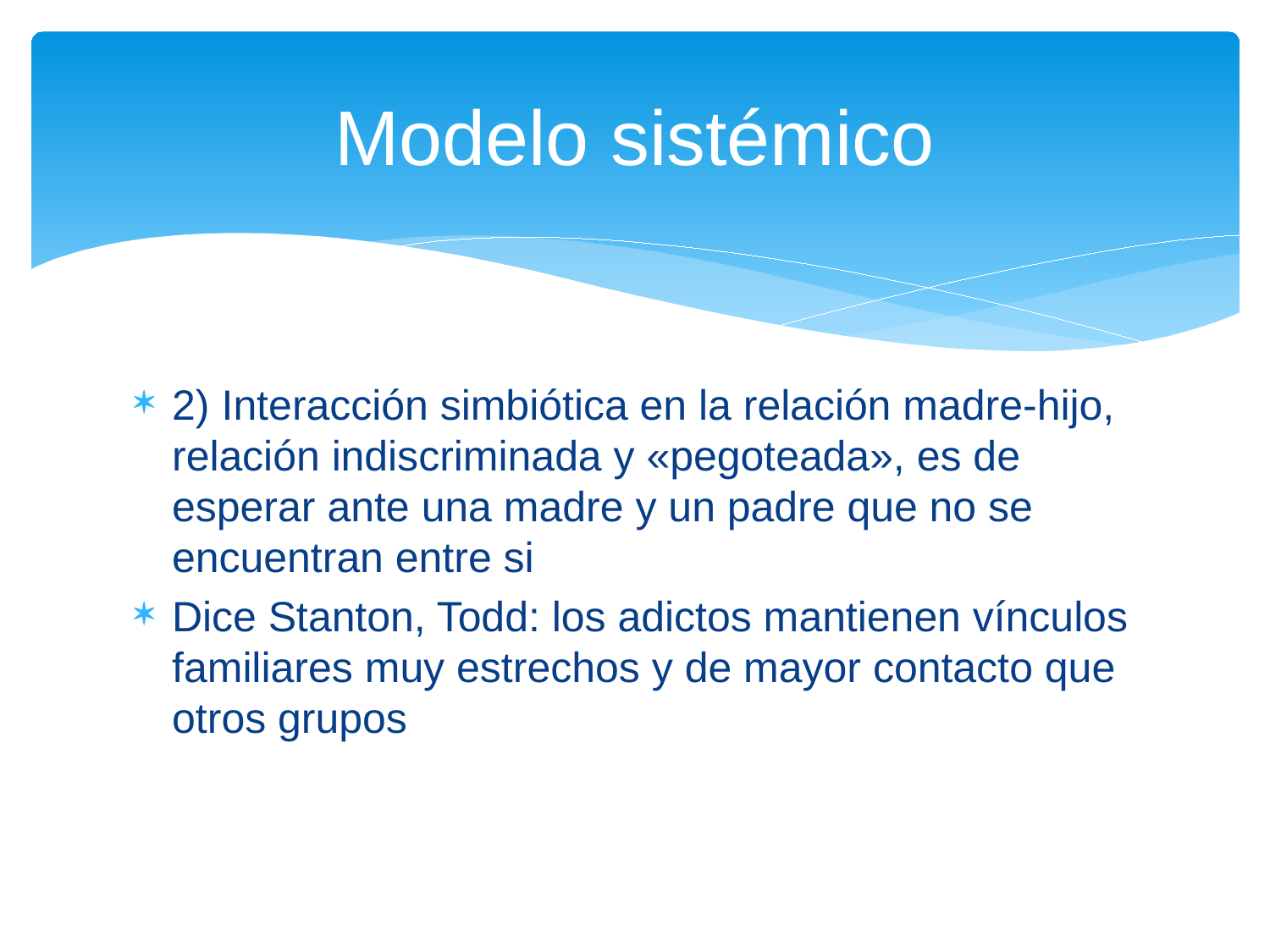

# Modelo sistémico
2) Interacción simbiótica en la relación madre-hijo, relación indiscriminada y «pegoteada», es de esperar ante una madre y un padre que no se encuentran entre si
Dice Stanton, Todd: los adictos mantienen vínculos familiares muy estrechos y de mayor contacto que otros grupos